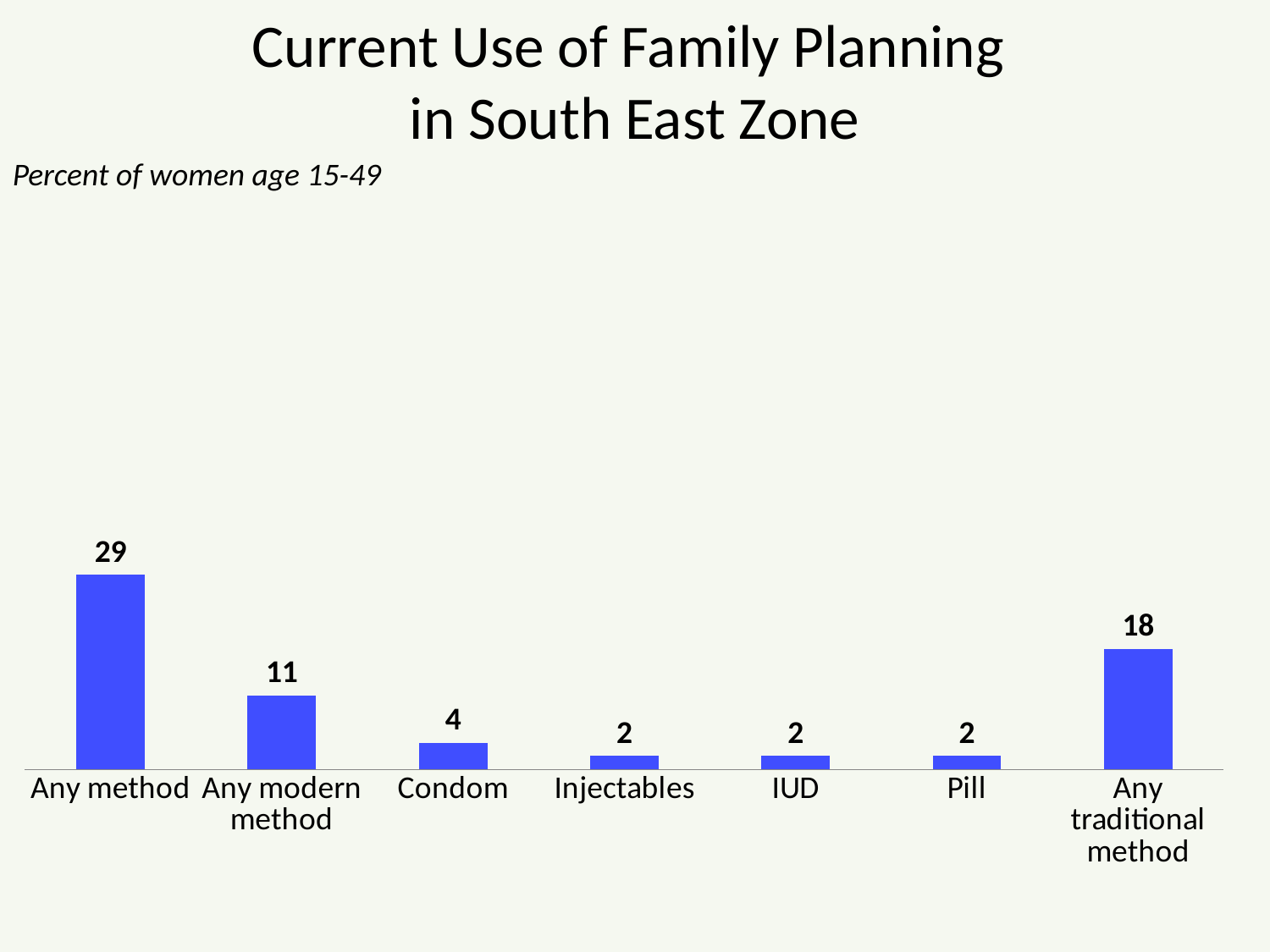

# Current Use of Family Planning in South East Zone
Percent of women age 15-49

### Chart

| Category | Currently married women |
|---|---|
| Any method | 29.0 |
| Any modern method | 11.0 |
| Condom | 4.0 |
| Injectables | 2.0 |
| IUD | 2.0 |
| Pill | 2.0 |
| Any traditional method | 18.0 |